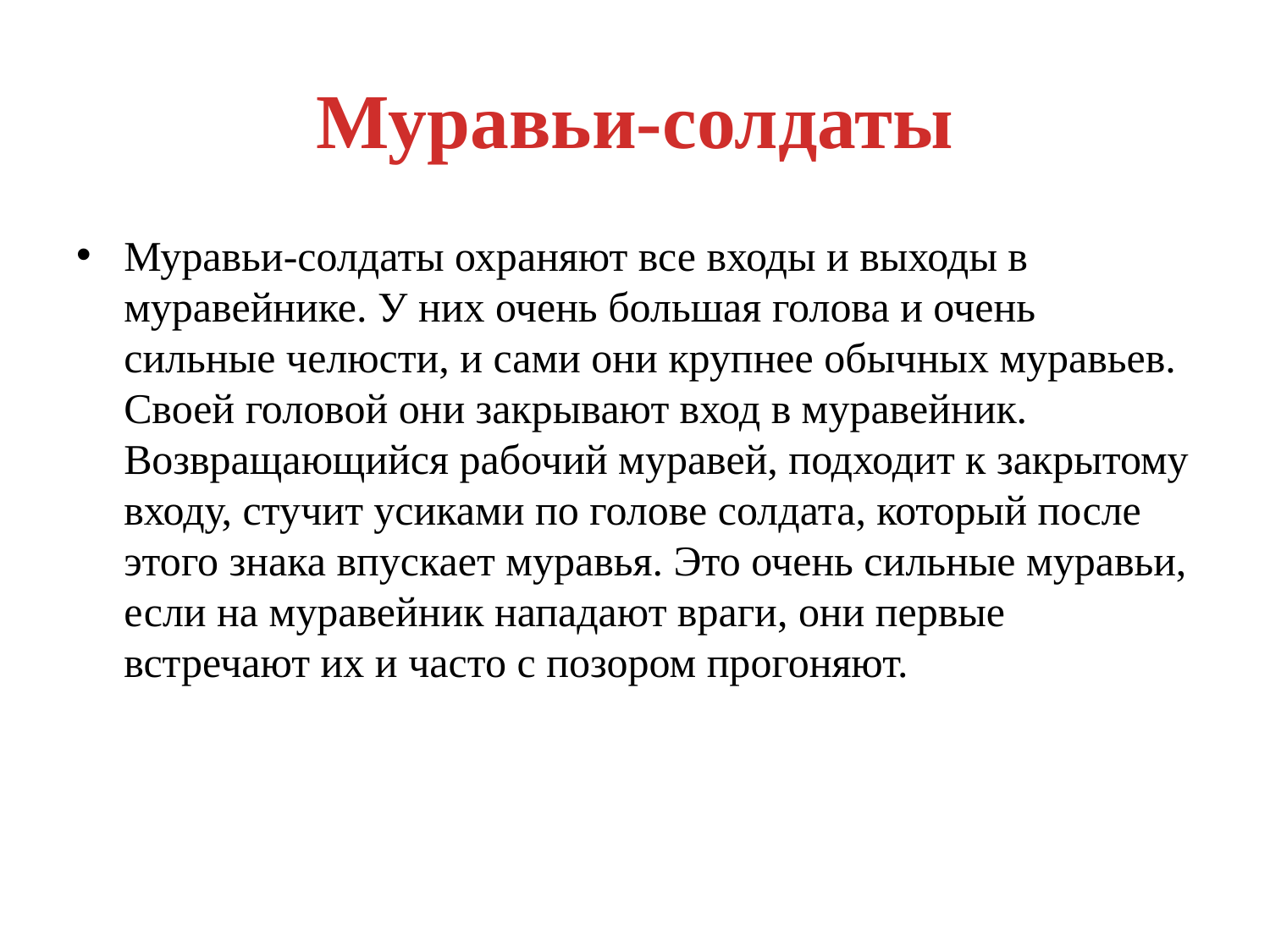

# Муравьи-солдаты
Муравьи-солдаты охраняют все входы и выходы в муравейнике. У них очень большая голова и очень сильные челюсти, и сами они крупнее обычных муравьев. Своей головой они закрывают вход в муравейник. Возвращающийся рабочий муравей, подходит к закрытому входу, стучит усиками по голове солдата, который после этого знака впускает муравья. Это очень сильные муравьи, если на муравейник нападают враги, они первые встречают их и часто с позором прогоняют.